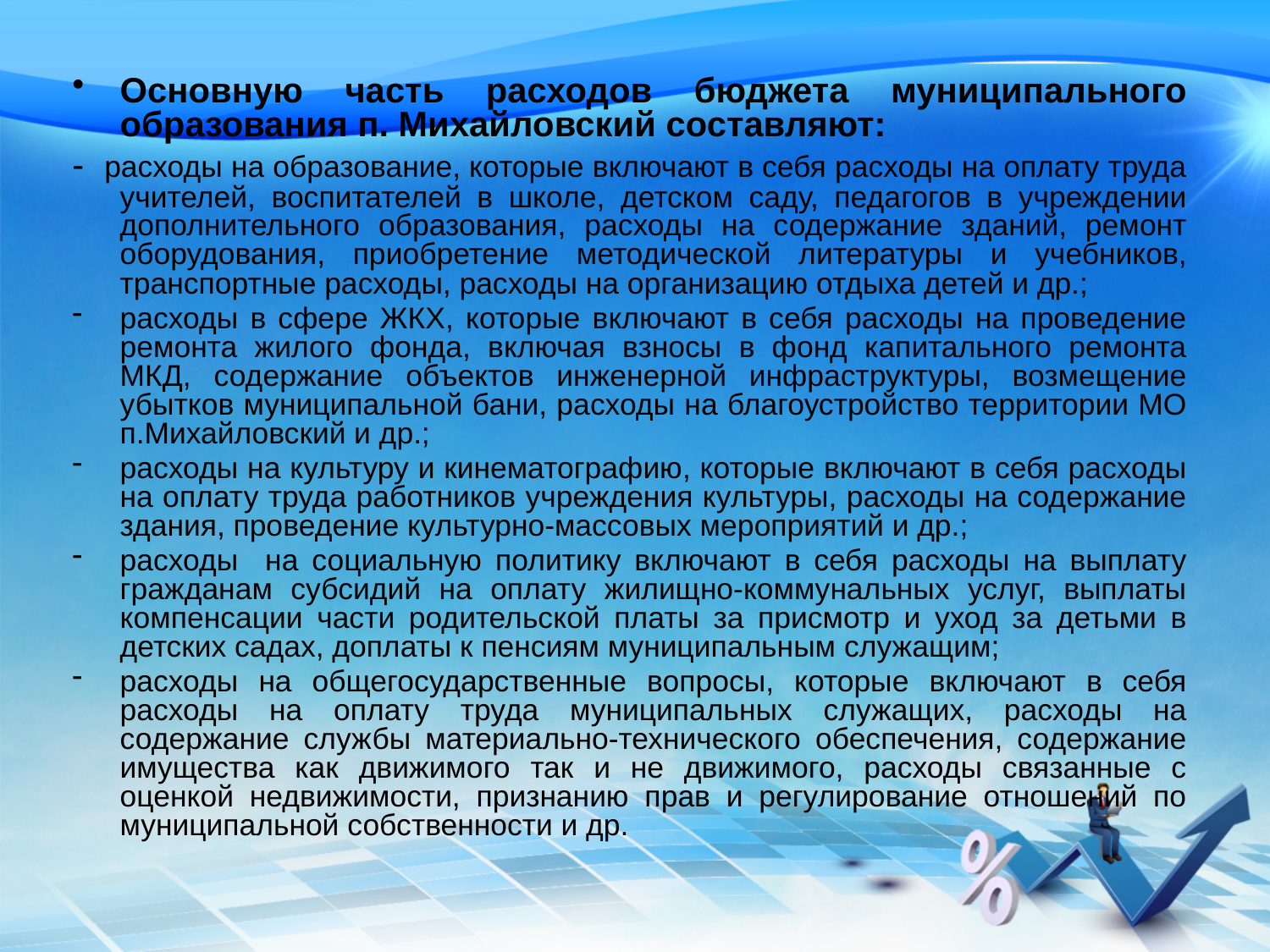

Основную часть расходов бюджета муниципального образования п. Михайловский составляют:
-  расходы на образование, которые включают в себя расходы на оплату труда учителей, воспитателей в школе, детском саду, педагогов в учреждении дополнительного образования, расходы на содержание зданий, ремонт оборудования, приобретение методической литературы и учебников, транспортные расходы, расходы на организацию отдыха детей и др.;
расходы в сфере ЖКХ, которые включают в себя расходы на проведение ремонта жилого фонда, включая взносы в фонд капитального ремонта МКД, содержание объектов инженерной инфраструктуры, возмещение убытков муниципальной бани, расходы на благоустройство территории МО п.Михайловский и др.;
расходы на культуру и кинематографию, которые включают в себя расходы на оплату труда работников учреждения культуры, расходы на содержание здания, проведение культурно-массовых мероприятий и др.;
расходы  на социальную политику включают в себя расходы на выплату гражданам субсидий на оплату жилищно-коммунальных услуг, выплаты компенсации части родительской платы за присмотр и уход за детьми в детских садах, доплаты к пенсиям муниципальным служащим;
расходы на общегосударственные вопросы, которые включают в себя расходы на оплату труда муниципальных служащих, расходы на содержание службы материально-технического обеспечения, содержание имущества как движимого так и не движимого, расходы связанные с оценкой недвижимости, признанию прав и регулирование отношений по муниципальной собственности и др.